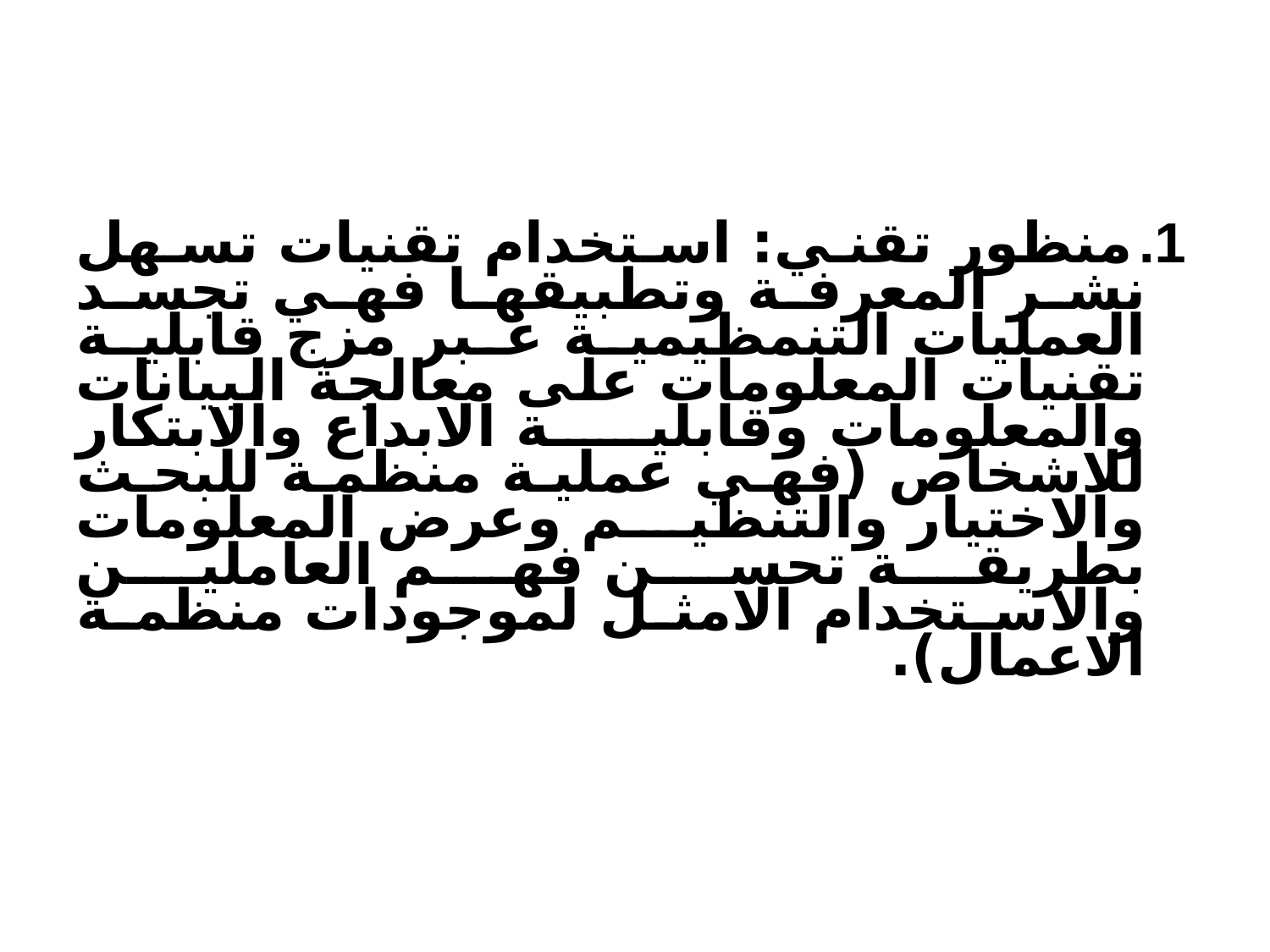

منظور تقني: استخدام تقنيات تسهل نشر المعرفة وتطبيقها فهي تجسد العمليات التنمظيمية عبر مزج قابلية تقنيات المعلومات على معالجة البيانات والمعلومات وقابلية الابداع والابتكار للاشخاص (فهي عملية منظمة للبحث والاختيار والتنظيم وعرض المعلومات بطريقة تحسن فهم العاملين والاستخدام الامثل لموجودات منظمة الاعمال).